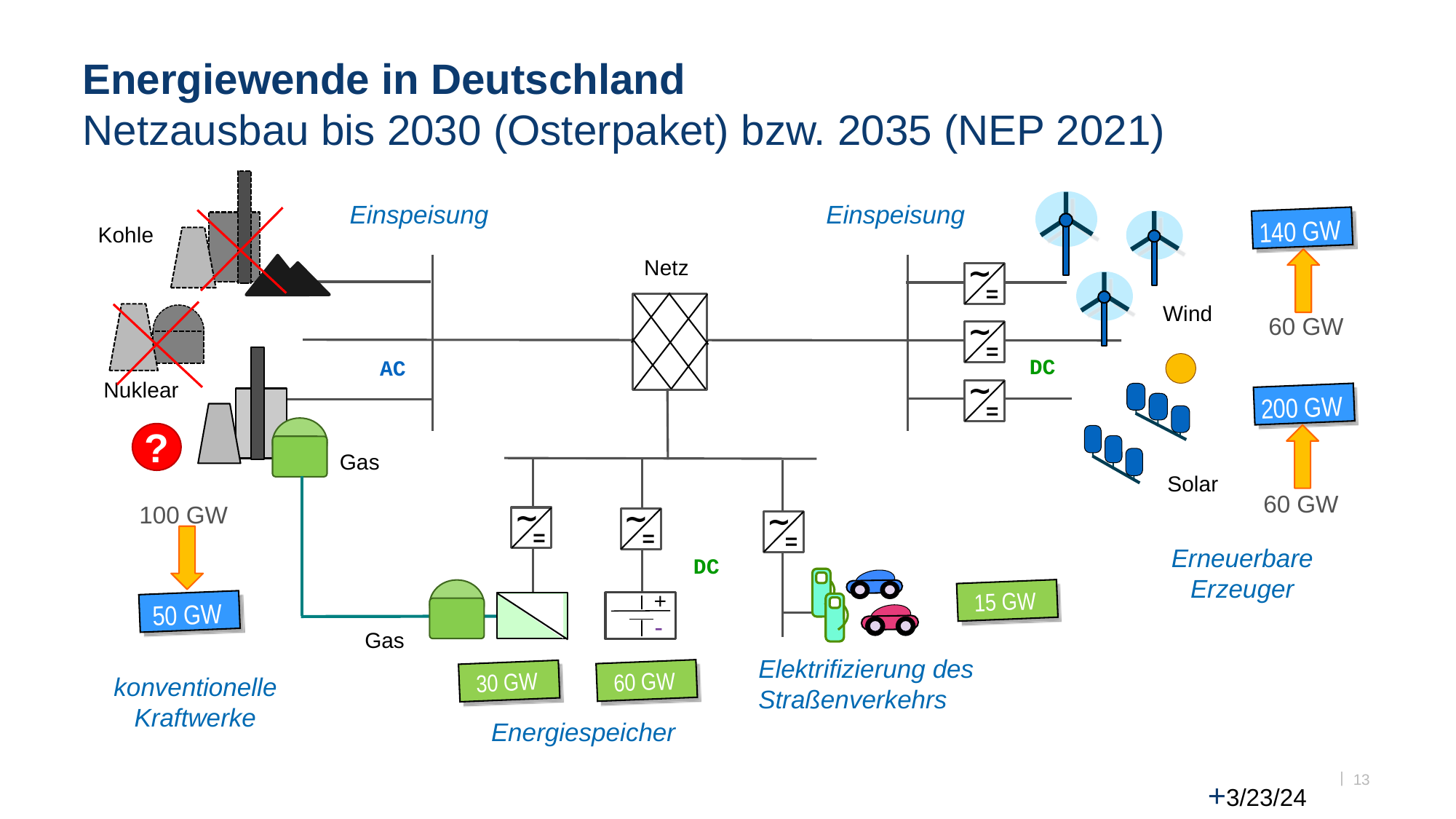

# Energiewende in Deutschland Netzausbau bis 2030 (Osterpaket) bzw. 2035 (NEP 2021)

Einspeisung

Einspeisung
140 GW

60 GW

Kohle

Netz
∼

=

Wind

∼

=

DC

AC

∼

=
Nuklear
200 GW

60 GW

?

Gas

Solar

100 GW

50 GW
∼

=
∼

=
∼

=
Erneuerbare Erzeuger
DC

15 GW

+

-

Gas
Elektrifizierung des Straßenverkehrs
60 GW
30 GW
konventionelle Kraftwerke
Energiespeicher
3/23/24
13